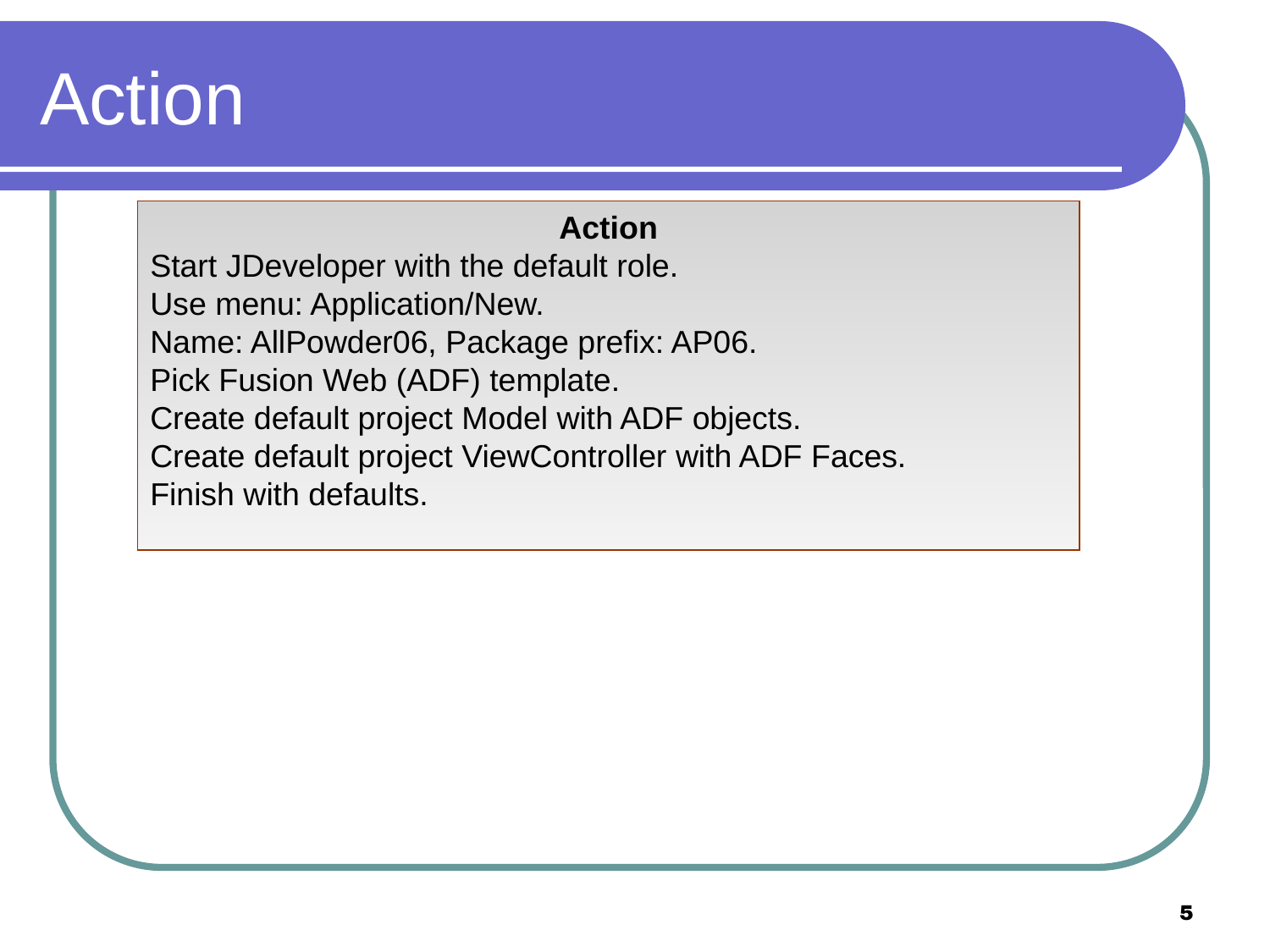

# Action
Action
Start JDeveloper with the default role.
Use menu: Application/New.
Name: AllPowder06, Package prefix: AP06.
Pick Fusion Web (ADF) template.
Create default project Model with ADF objects.
Create default project ViewController with ADF Faces.
Finish with defaults.
5